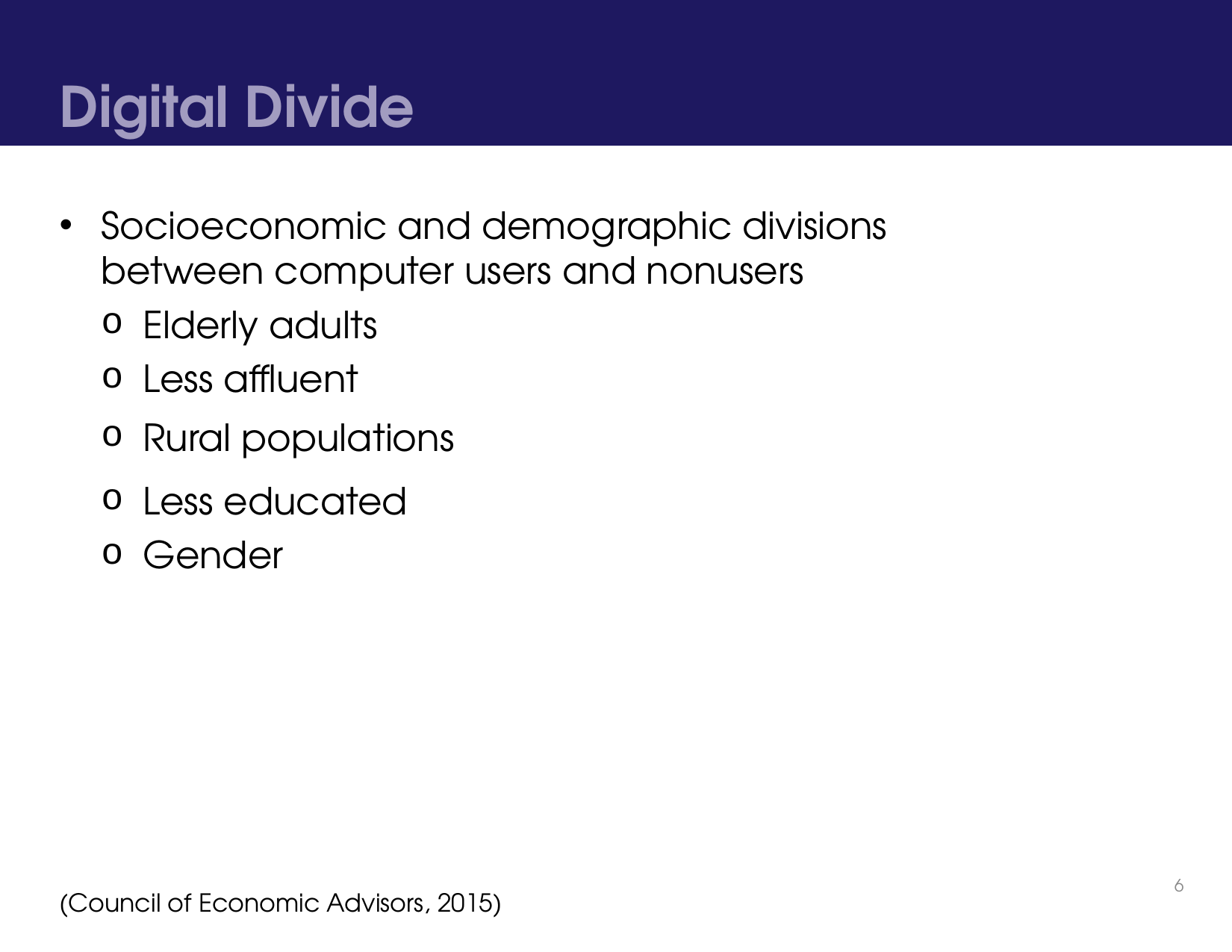

# Digital Divide
Socioeconomic and demographic divisions between computer users and nonusers
Elderly adults
Less affluent
Rural populations
Less educated
Gender

(Council of Economic Advisors, 2015)
6